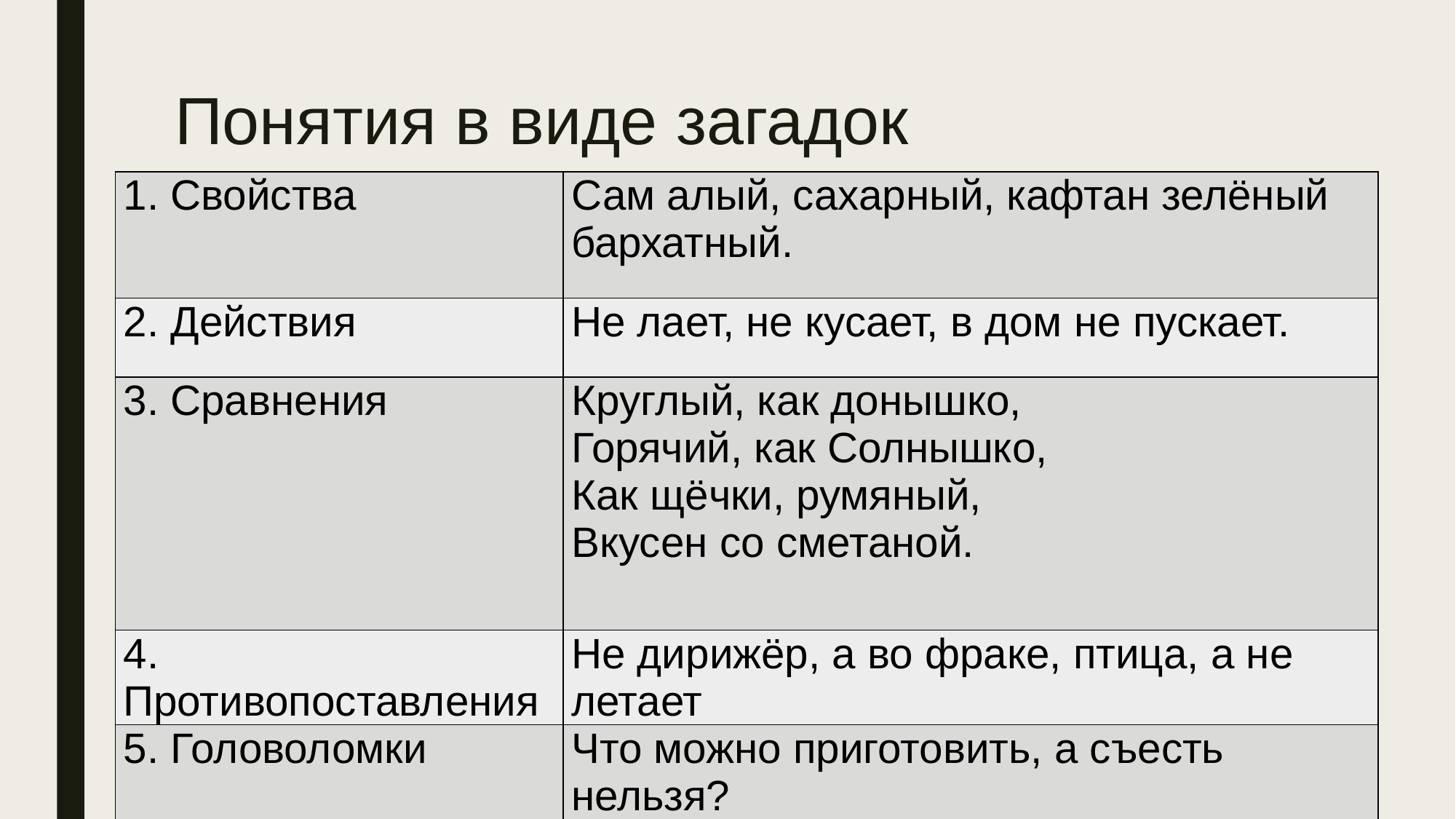

# Понятия в виде загадок
| 1. Свойства | Сам алый, сахарный, кафтан зелёный бархатный. |
| --- | --- |
| 2. Действия | Не лает, не кусает, в дом не пускает. |
| 3. Сравнения | Круглый, как донышко, Горячий, как Солнышко, Как щёчки, румяный, Вкусен со сметаной. |
| 4. Противопоставления | Не дирижёр, а во фраке, птица, а не летает |
| 5. Головоломки | Что можно приготовить, а съесть нельзя? |